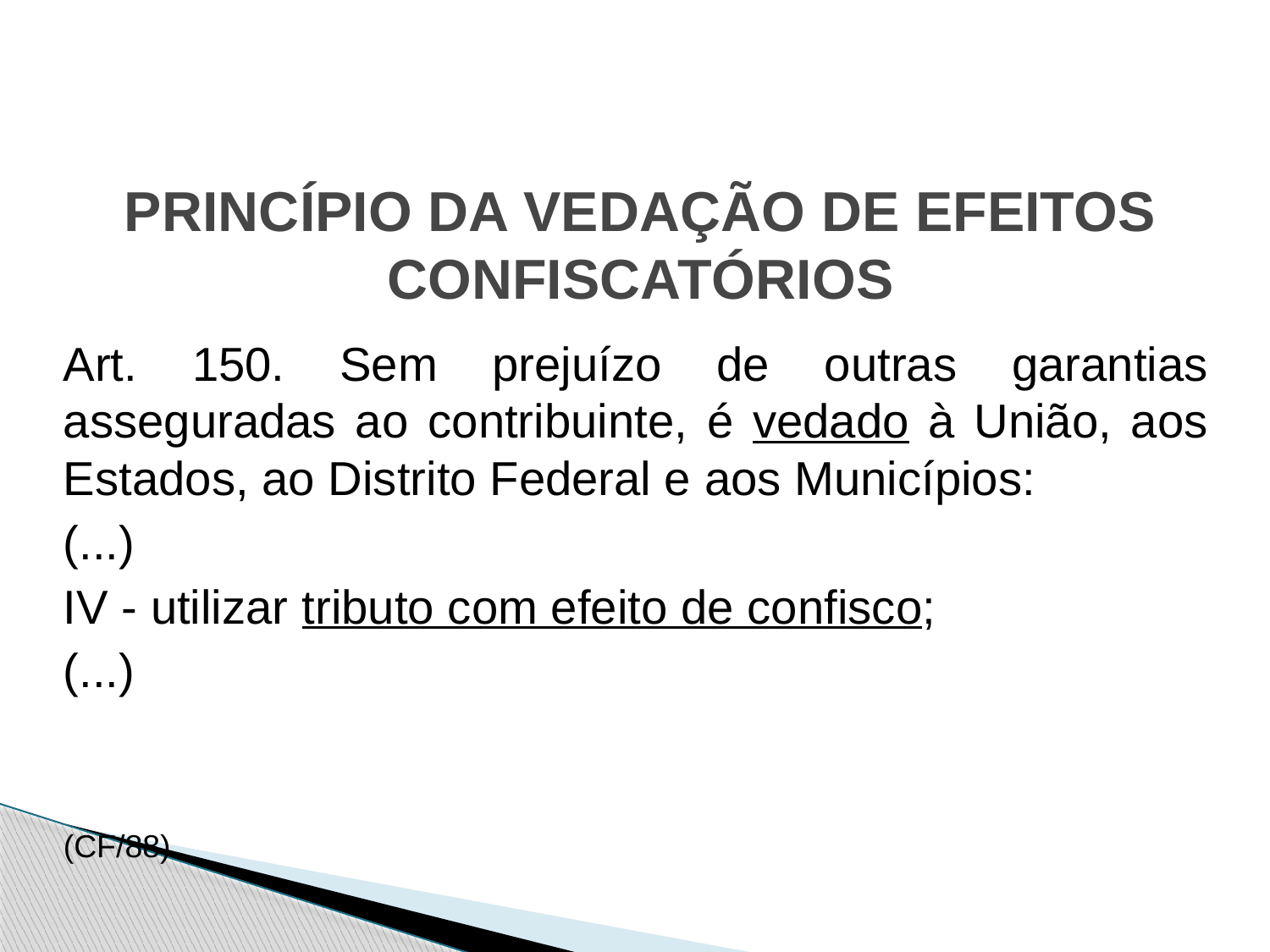

# PRINCÍPIO DA VEDAÇÃO DE EFEITOS CONFISCATÓRIOS
	Art. 150. Sem prejuízo de outras garantias asseguradas ao contribuinte, é vedado à União, aos Estados, ao Distrito Federal e aos Municípios:
	(...)
	IV - utilizar tributo com efeito de confisco;
	(...)

						                         	    (CF/88)